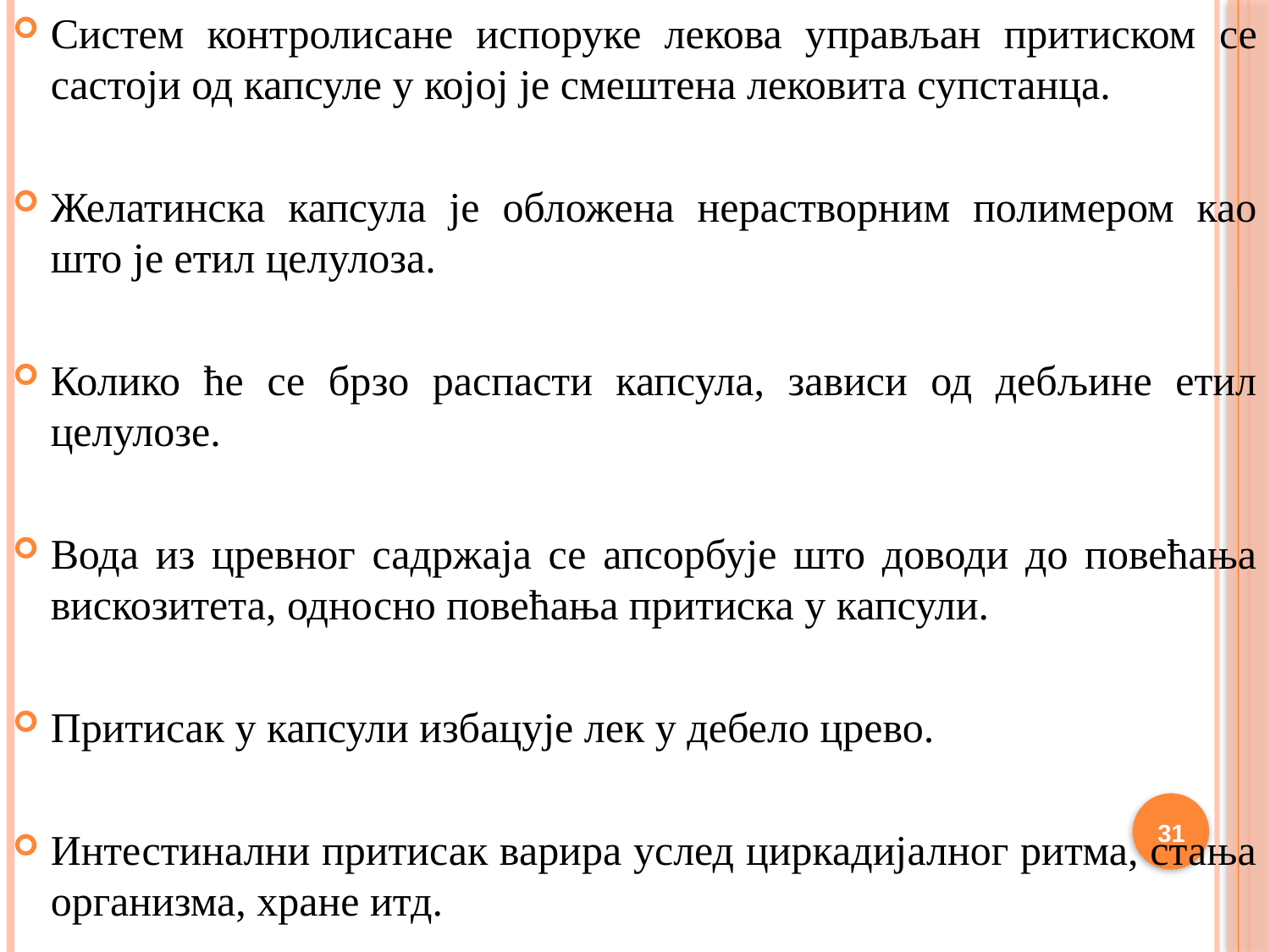

Систем контролисане испоруке лекова управљан притиском се састоји од капсуле у којој је смештена лековита супстанца.

Желатинска капсула је обложена нерастворним полимером као што је етил целулоза.

Колико ће се брзо распасти капсула, зависи од дебљине етил целулозе.

Вода из цревног садржаја се апсорбује што доводи до повећања вискозитета, односно повећања притиска у капсули.

Притисак у капсули избацује лек у дебело црево.

Интестинални притисак варира услед циркадијалног ритма, стања организма, хране итд.

31